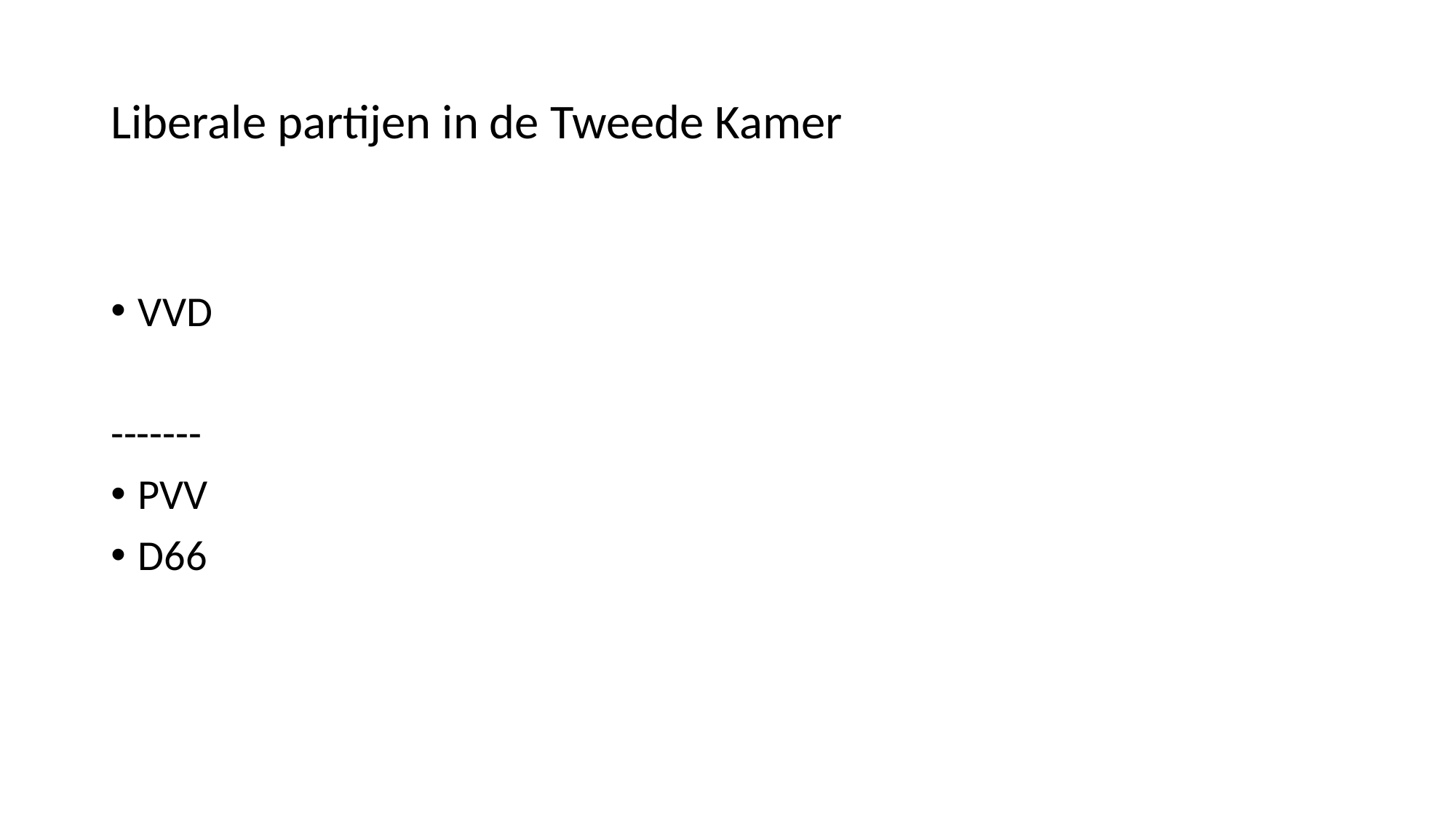

# Liberale partijen in de Tweede Kamer

VVD

-------
PVV
D66